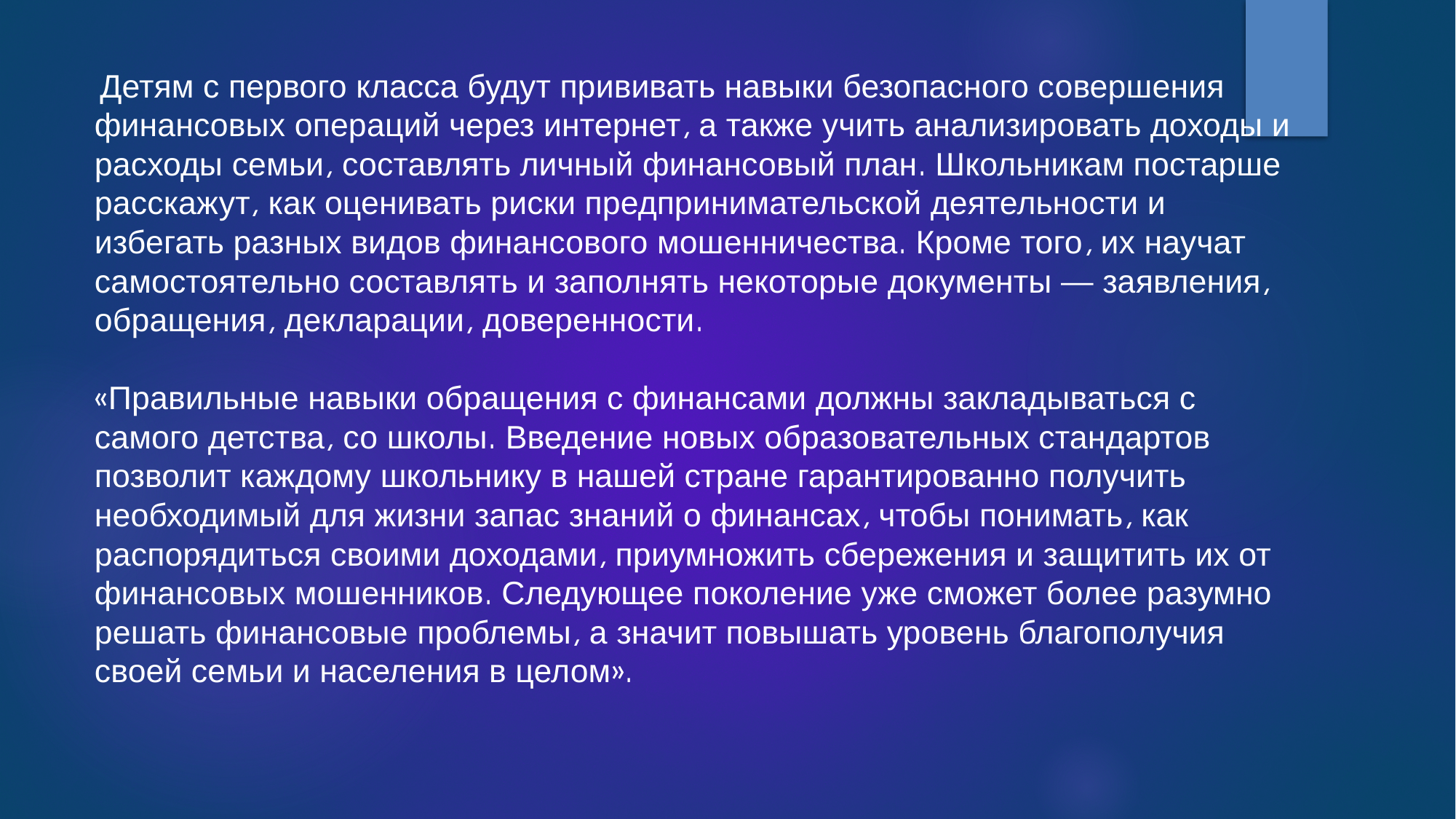

#
 Детям с первого класса будут прививать навыки безопасного совершения финансовых операций через интернет, а также учить анализировать доходы и расходы семьи, составлять личный финансовый план. Школьникам постарше расскажут, как оценивать риски предпринимательской деятельности и избегать разных видов финансового мошенничества. Кроме того, их научат самостоятельно составлять и заполнять некоторые документы — заявления, обращения, декларации, доверенности.
«Правильные навыки обращения с финансами должны закладываться с самого детства, со школы. Введение новых образовательных стандартов позволит каждому школьнику в нашей стране гарантированно получить необходимый для жизни запас знаний о финансах, чтобы понимать, как распорядиться своими доходами, приумножить сбережения и защитить их от финансовых мошенников. Следующее поколение уже сможет более разумно решать финансовые проблемы, а значит повышать уровень благополучия своей семьи и населения в целом».